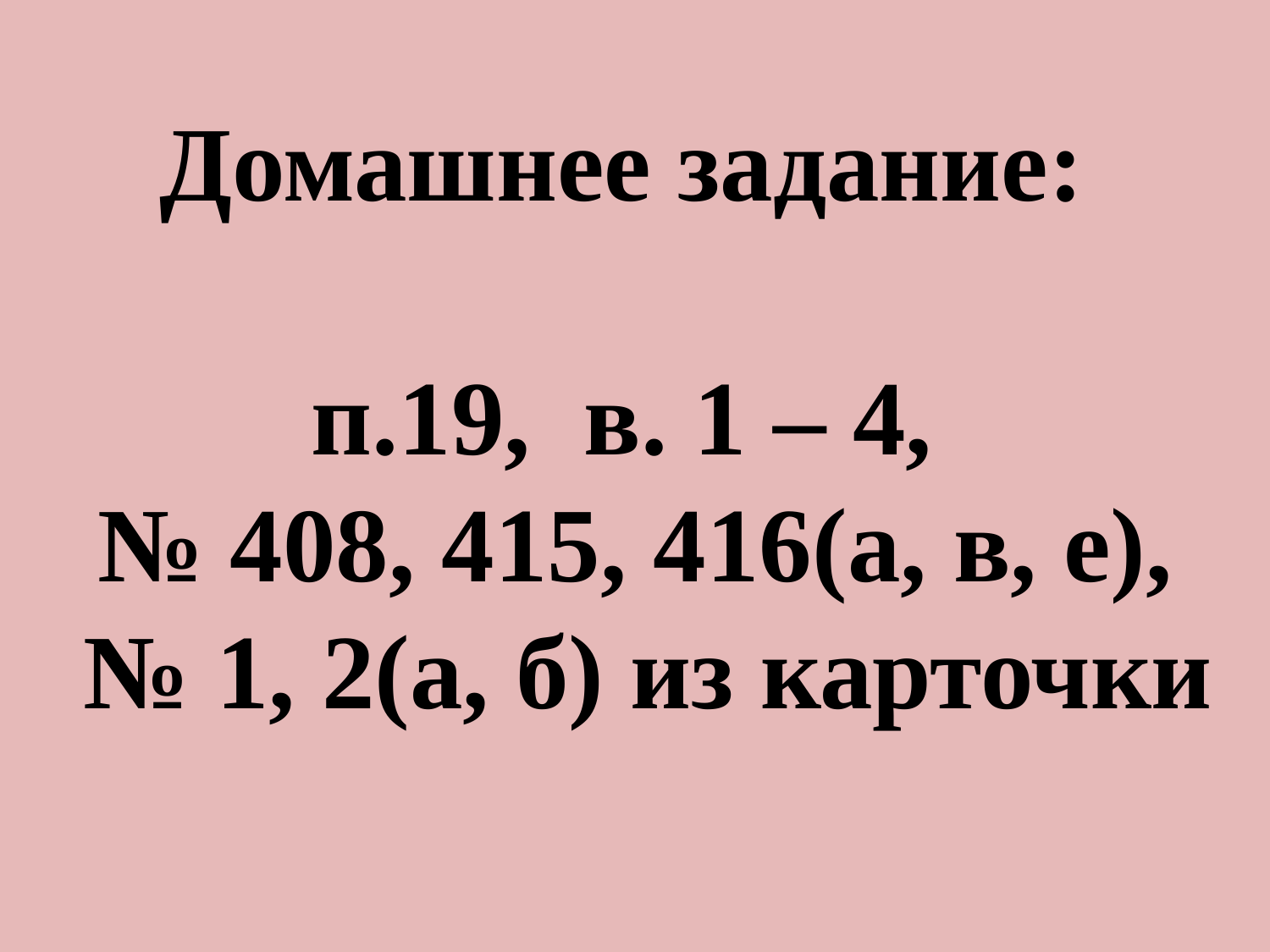

# Домашнее задание: п.19,  в. 1 – 4, № 408, 415, 416(а, в, е), № 1, 2(а, б) из карточки